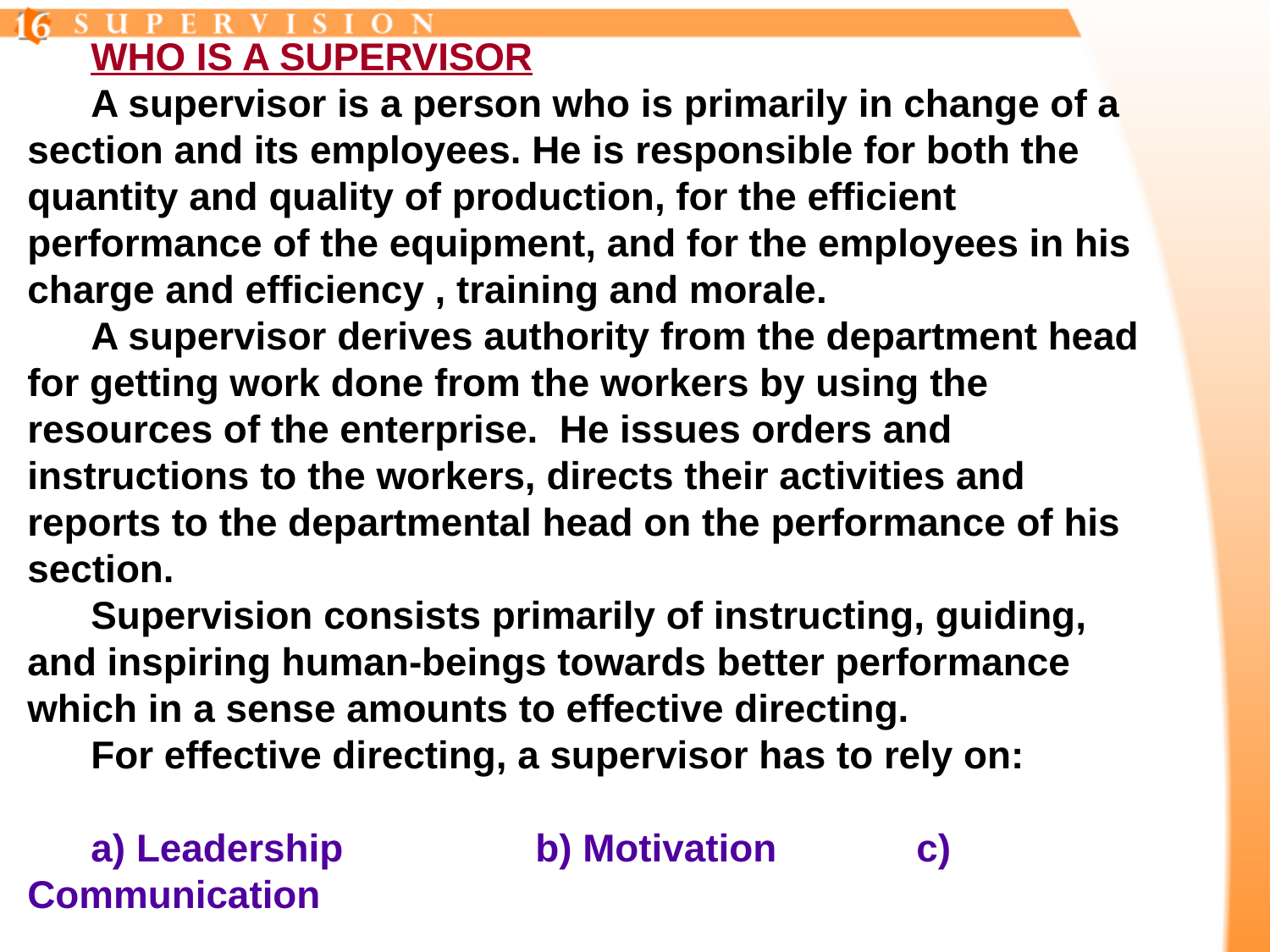

WHO IS A SUPERVISOR
A supervisor is a person who is primarily in change of a section and its employees. He is responsible for both the quantity and quality of production, for the efficient performance of the equipment, and for the employees in his charge and efficiency , training and morale.
A supervisor derives authority from the department head for getting work done from the workers by using the resources of the enterprise.  He issues orders and instructions to the workers, directs their activities and reports to the departmental head on the performance of his section.
Supervision consists primarily of instructing, guiding, and inspiring human-beings towards better performance which in a sense amounts to effective directing.
For effective directing, a supervisor has to rely on:

a) Leadership		b) Motivation		c) Communication